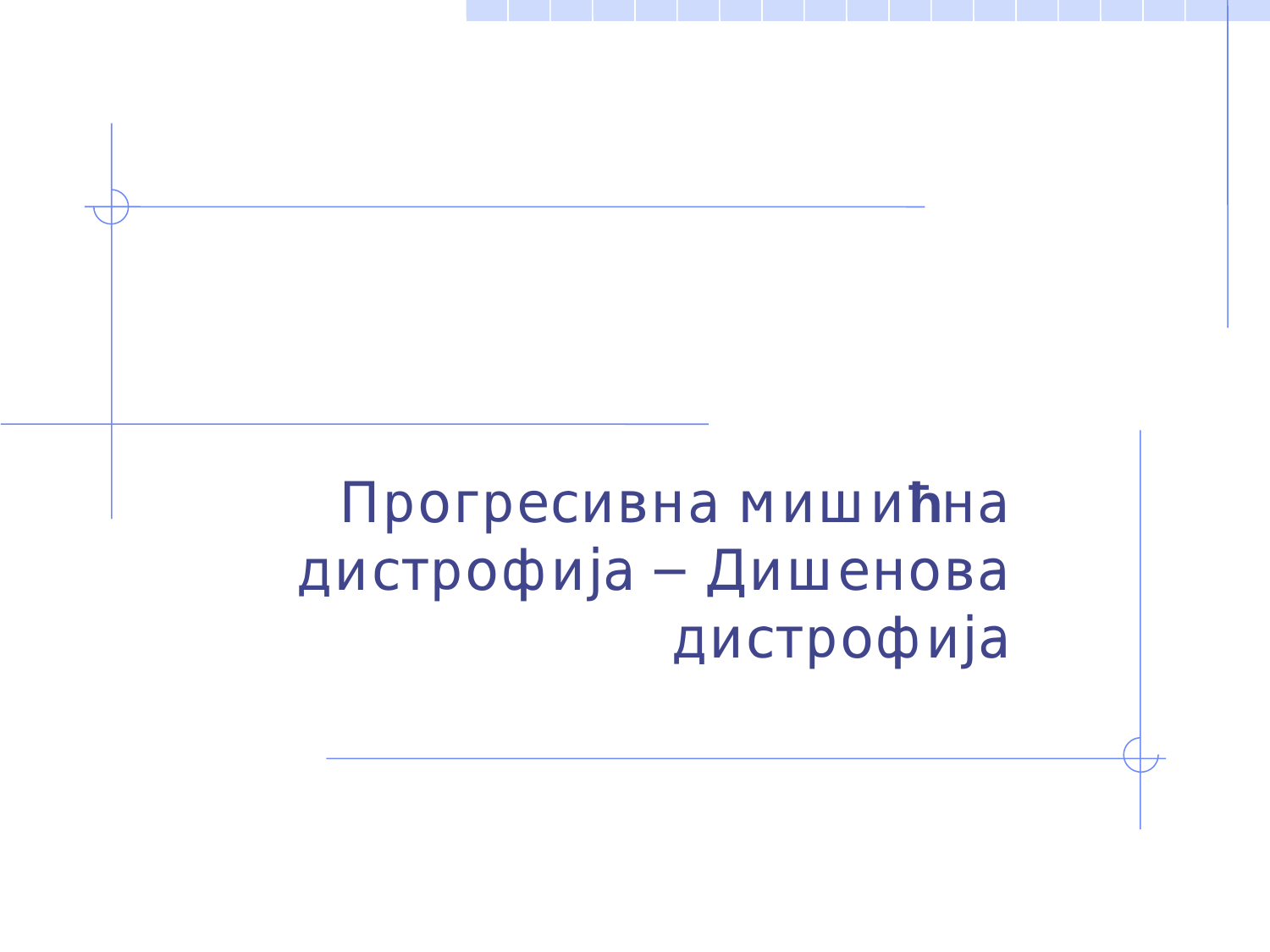

#
Прогресивна мишићна дистрофија – Дишенова дистрофија